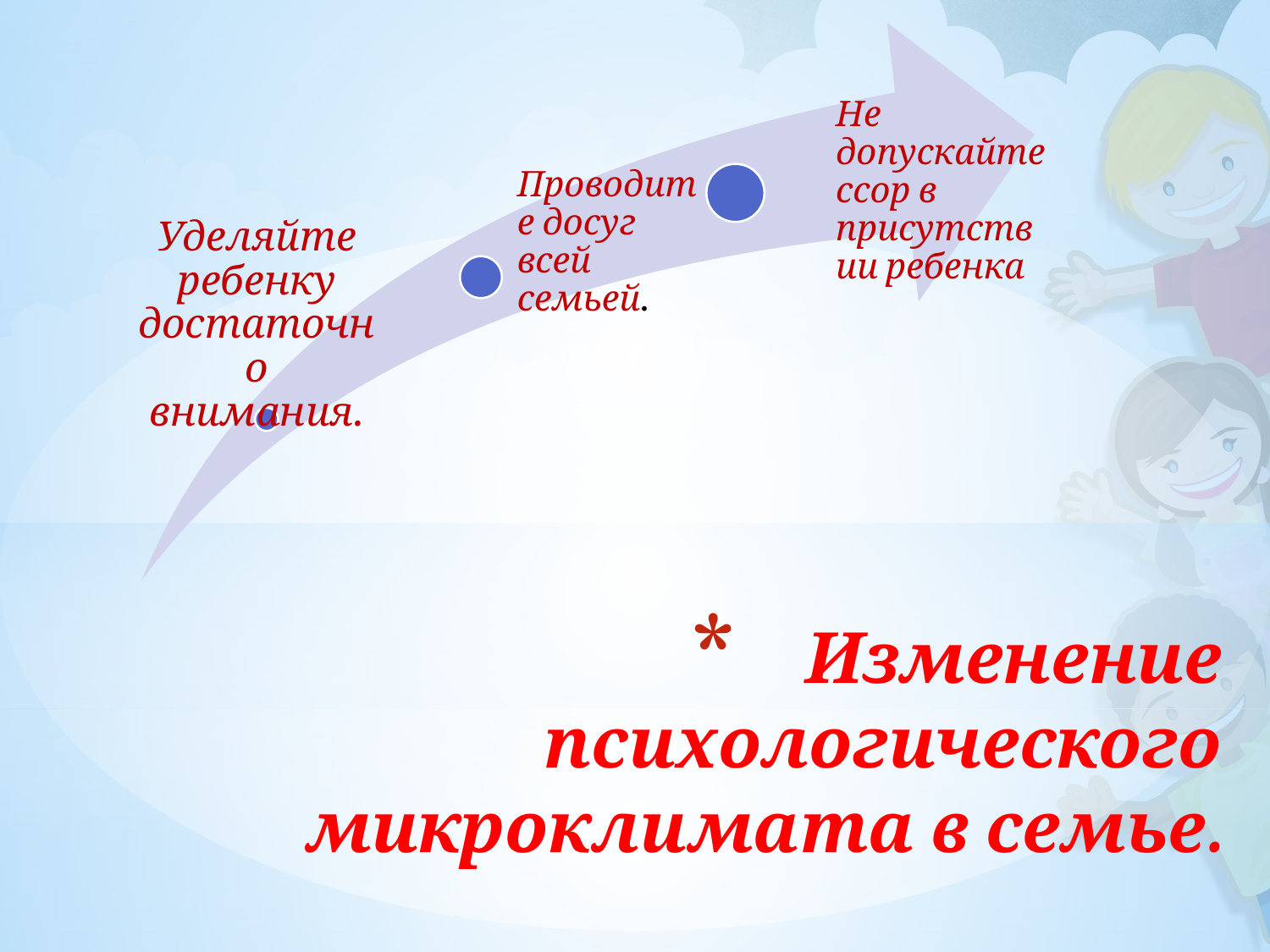

Уделяйте ребенку достаточно внимания.
Проводите досуг всей семьей.
Не допускайте ссор в присутствии ребенка
# Изменение психологического микроклимата в семье.